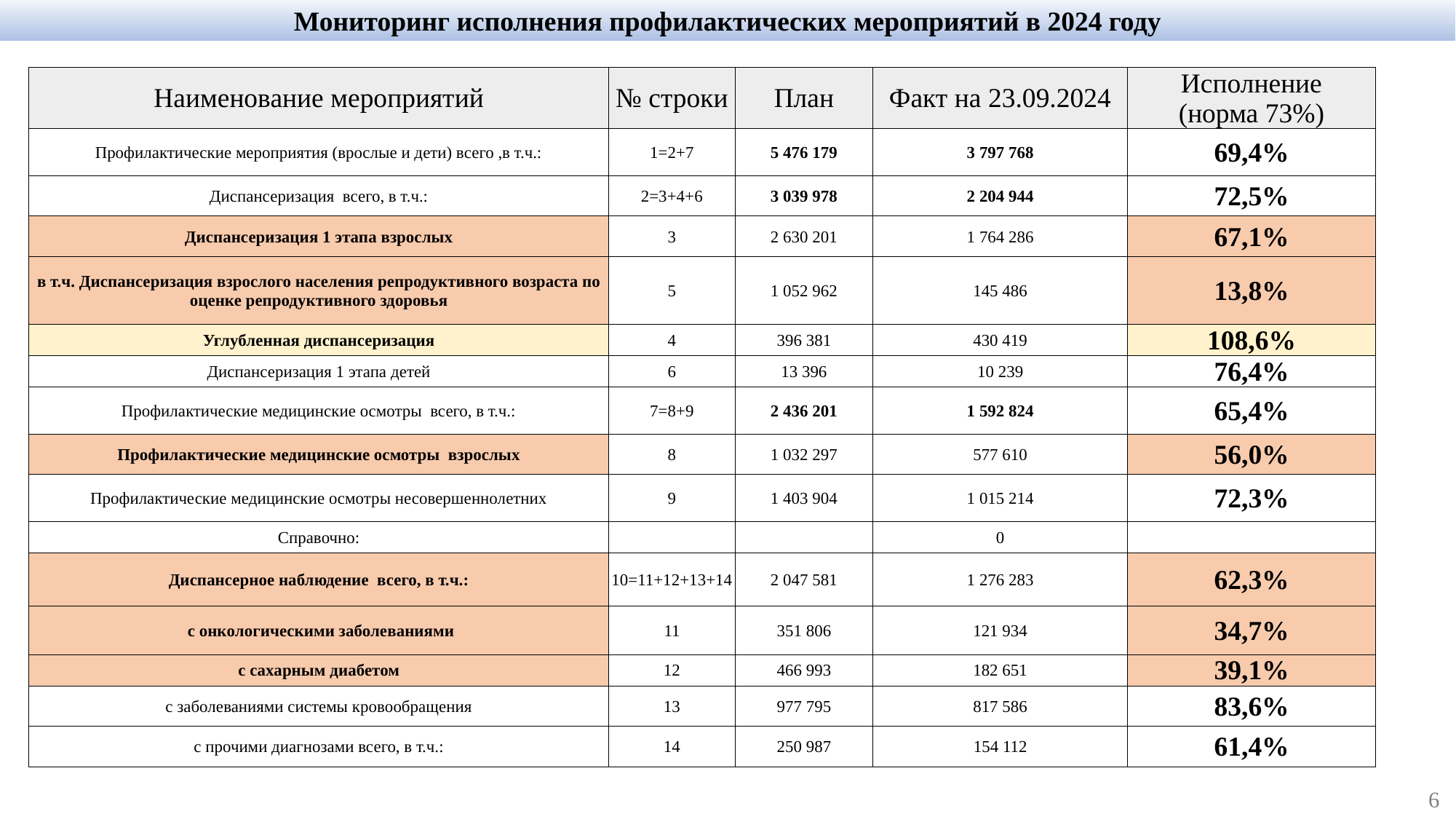

Мониторинг исполнения профилактических мероприятий в 2024 году
| Наименование мероприятий | № строки | План | Факт на 23.09.2024 | Исполнение (норма 73%) |
| --- | --- | --- | --- | --- |
| Профилактические мероприятия (врослые и дети) всего ,в т.ч.: | 1=2+7 | 5 476 179 | 3 797 768 | 69,4% |
| Диспансеризация всего, в т.ч.: | 2=3+4+6 | 3 039 978 | 2 204 944 | 72,5% |
| Диспансеризация 1 этапа взрослых | 3 | 2 630 201 | 1 764 286 | 67,1% |
| в т.ч. Диспансеризация взрослого населения репродуктивного возраста по оценке репродуктивного здоровья | 5 | 1 052 962 | 145 486 | 13,8% |
| Углубленная диспансеризация | 4 | 396 381 | 430 419 | 108,6% |
| Диспансеризация 1 этапа детей | 6 | 13 396 | 10 239 | 76,4% |
| Профилактические медицинские осмотры всего, в т.ч.: | 7=8+9 | 2 436 201 | 1 592 824 | 65,4% |
| Профилактические медицинские осмотры взрослых | 8 | 1 032 297 | 577 610 | 56,0% |
| Профилактические медицинские осмотры несовершеннолетних | 9 | 1 403 904 | 1 015 214 | 72,3% |
| Справочно: |  |  | 0 |  |
| Диспансерное наблюдение всего, в т.ч.: | 10=11+12+13+14 | 2 047 581 | 1 276 283 | 62,3% |
| с онкологическими заболеваниями | 11 | 351 806 | 121 934 | 34,7% |
| с сахарным диабетом | 12 | 466 993 | 182 651 | 39,1% |
| с заболеваниями системы кровообращения | 13 | 977 795 | 817 586 | 83,6% |
| с прочими диагнозами всего, в т.ч.: | 14 | 250 987 | 154 112 | 61,4% |
6